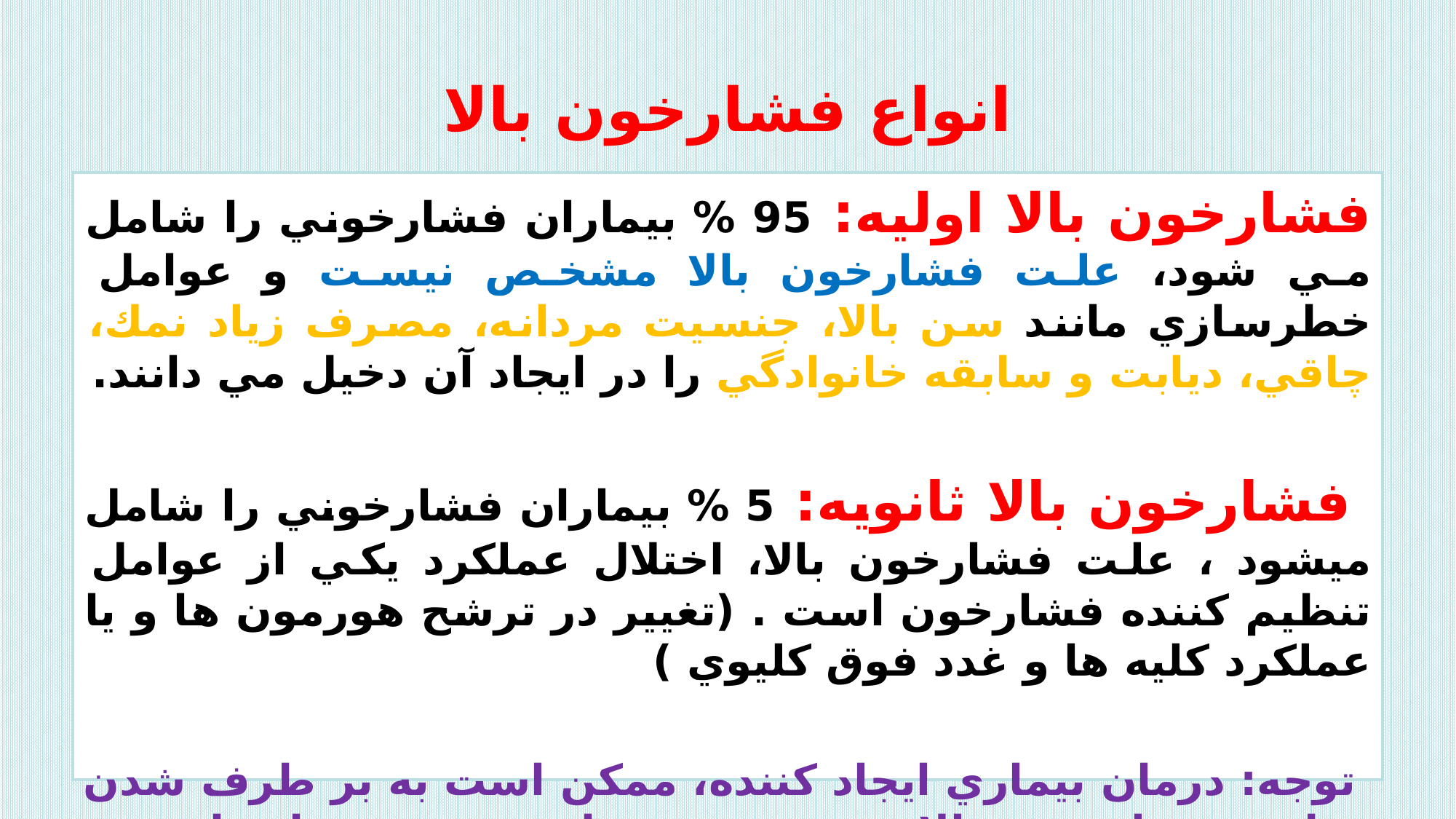

# انواع فشارخون بالا
فشارخون بالا اوليه: 95 % بيماران فشارخوني را شامل مي شود، علت فشارخون بالا مشخص نيست و عوامل خطرسازي مانند سن بالا، جنسيت مردانه، مصرف زياد نمك، چاقي، ديابت و سابقه خانوادگي را در ايجاد آن دخيل مي دانند.

 فشارخون بالا ثانويه: 5 % بيماران فشارخوني را شامل ميشود ، علت فشارخون بالا، اختلال عملكرد يكي از عوامل تنظيم كننده فشارخون است . (تغيير در ترشح هورمون ها و يا عملكرد كليه ها و غدد فوق كليوي )

 توجه: درمان بيماري ايجاد كننده، ممكن است به بر طرف شدن قطعي فشار خون بالا منجر شود و براي هميشه بيمار را بهبود بخشد.